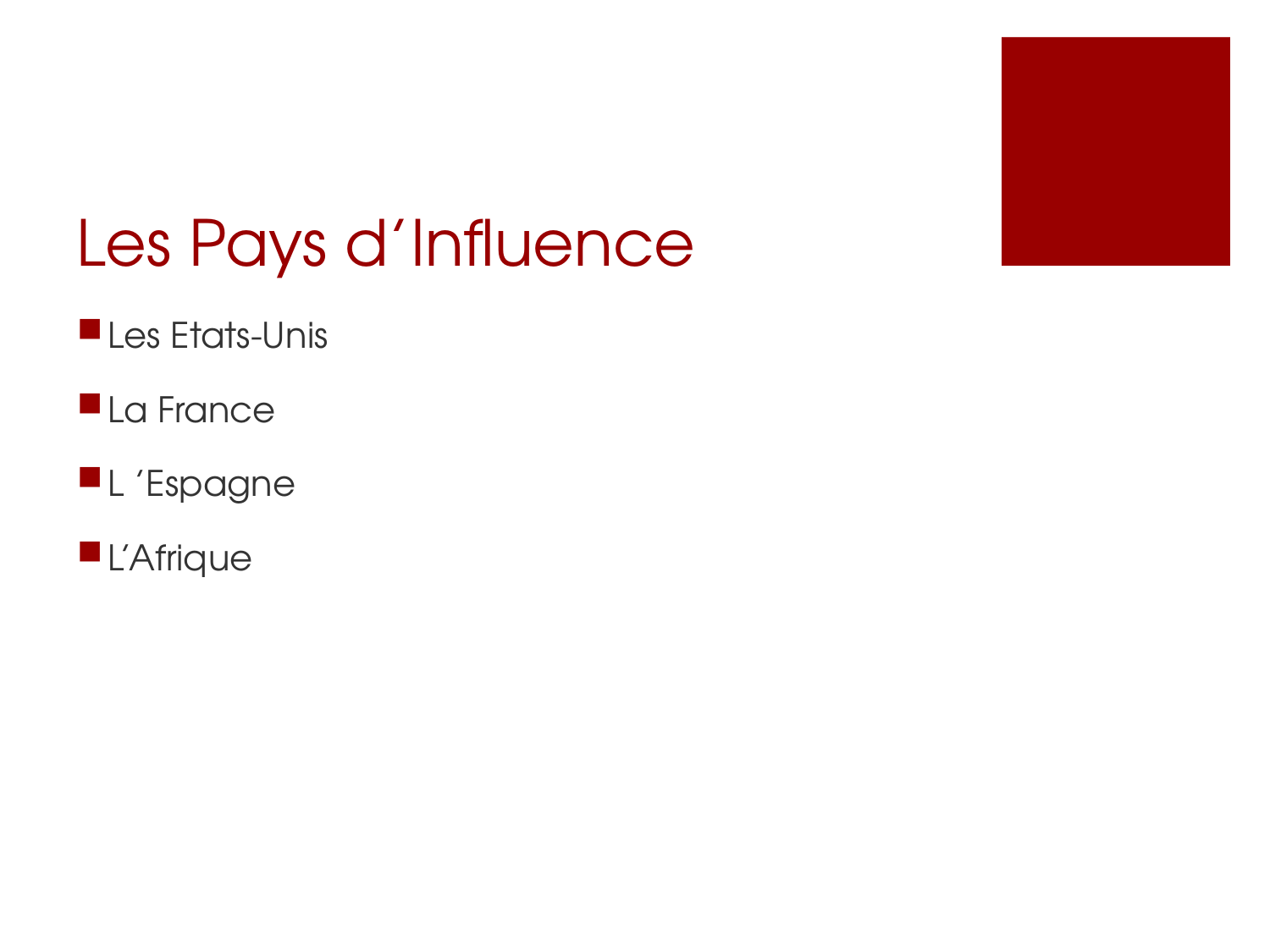

# Les Pays d’Influence
Les Etats-Unis
La France
L ’Espagne
L’Afrique